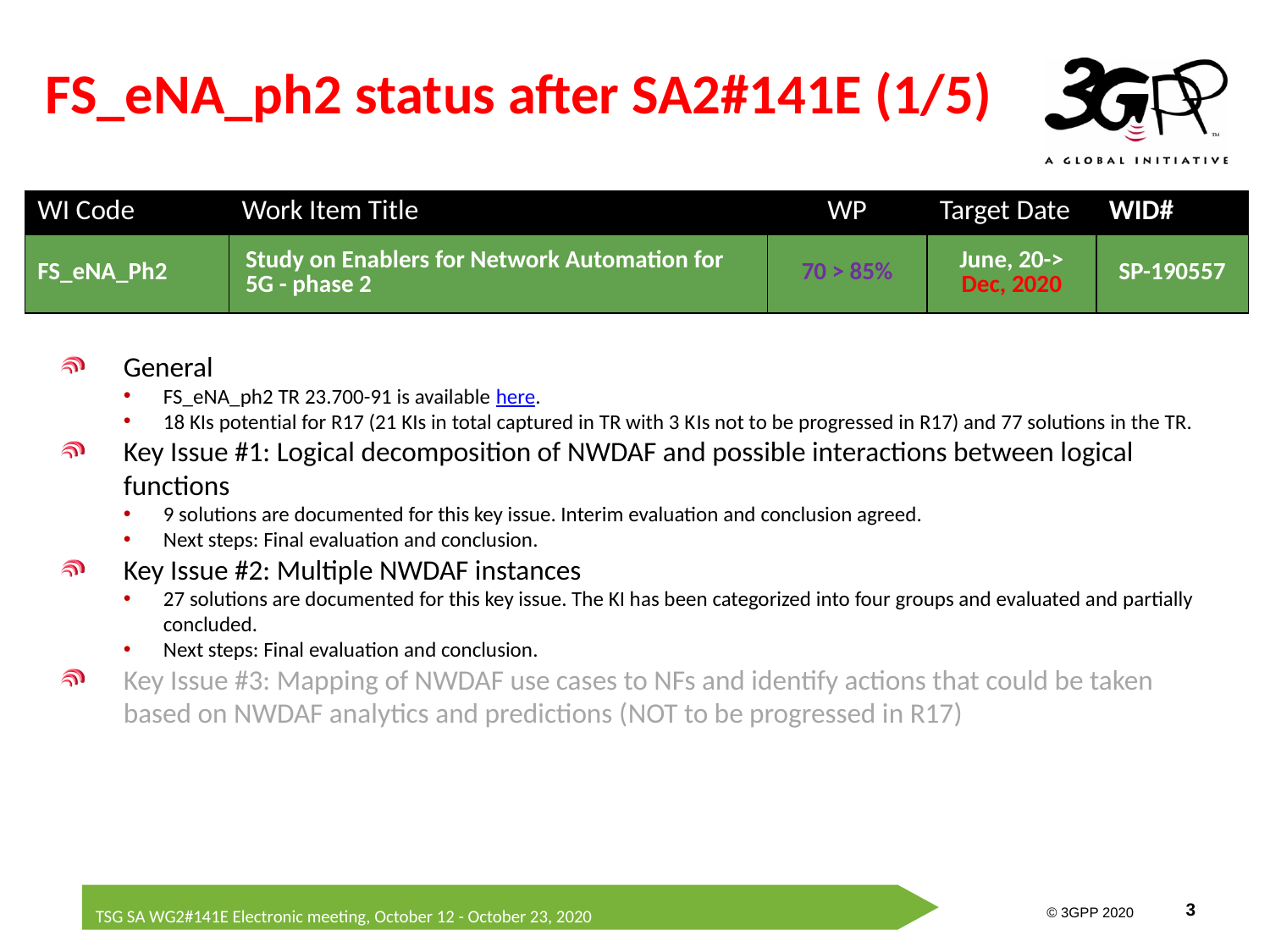

# FS_eNA_ph2 status after SA2#141E (1/5)
| WI Code | Work Item Title | WP | Target Date | WID# |
| --- | --- | --- | --- | --- |
| FS\_eNA\_Ph2 | Study on Enablers for Network Automation for 5G - phase 2 | 70 > 85% | June, 20-> Dec, 2020 | SP-190557 |
General
FS_eNA_ph2 TR 23.700-91 is available here.
18 KIs potential for R17 (21 KIs in total captured in TR with 3 KIs not to be progressed in R17) and 77 solutions in the TR.
Key Issue #1: Logical decomposition of NWDAF and possible interactions between logical functions
9 solutions are documented for this key issue. Interim evaluation and conclusion agreed.
Next steps: Final evaluation and conclusion.
Key Issue #2: Multiple NWDAF instances
27 solutions are documented for this key issue. The KI has been categorized into four groups and evaluated and partially concluded.
Next steps: Final evaluation and conclusion.
Key Issue #3: Mapping of NWDAF use cases to NFs and identify actions that could be taken based on NWDAF analytics and predictions (NOT to be progressed in R17)